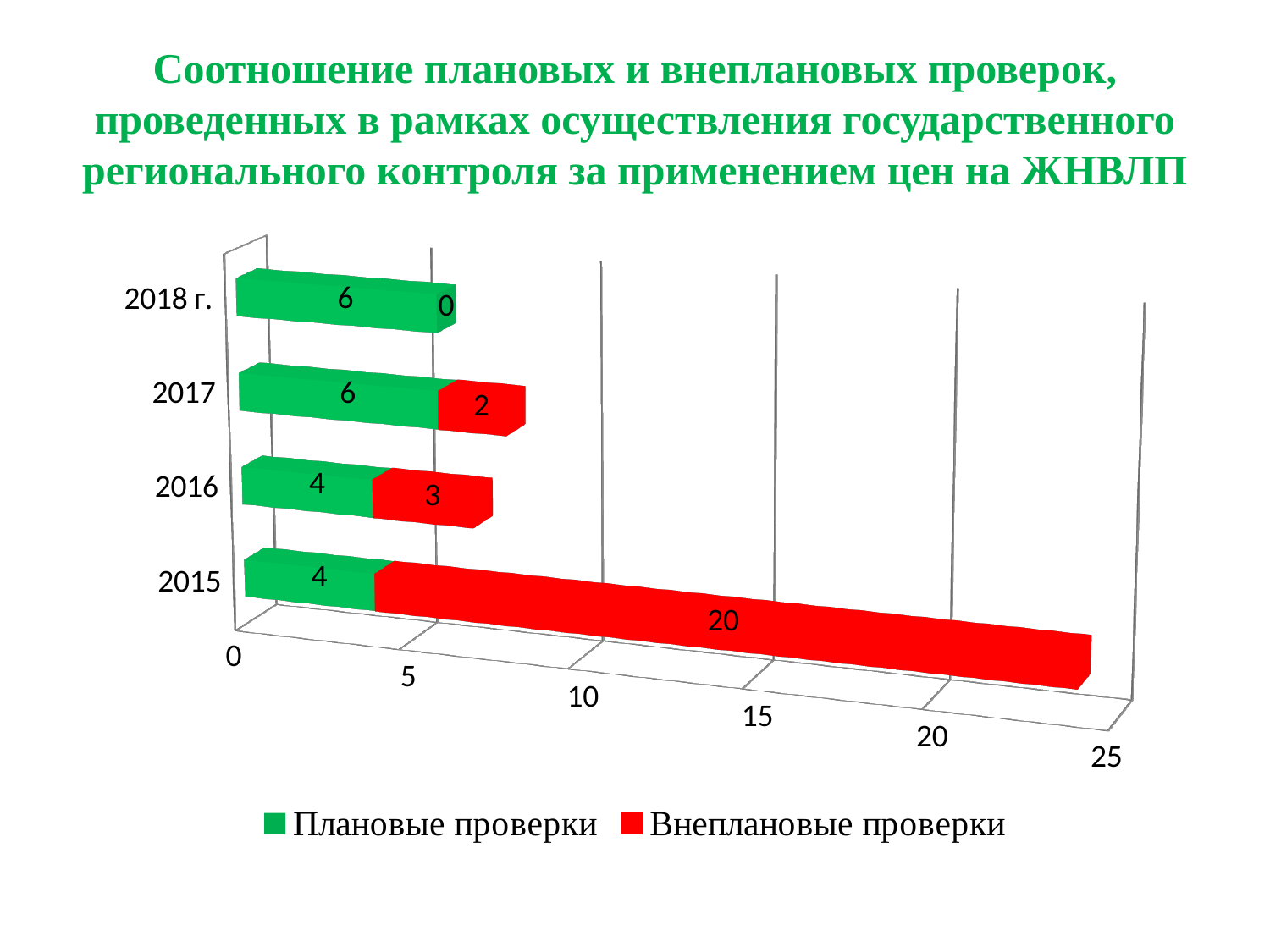

# Соотношение плановых и внеплановых проверок, проведенных в рамках осуществления государственного регионального контроля за применением цен на ЖНВЛП

[unsupported chart]